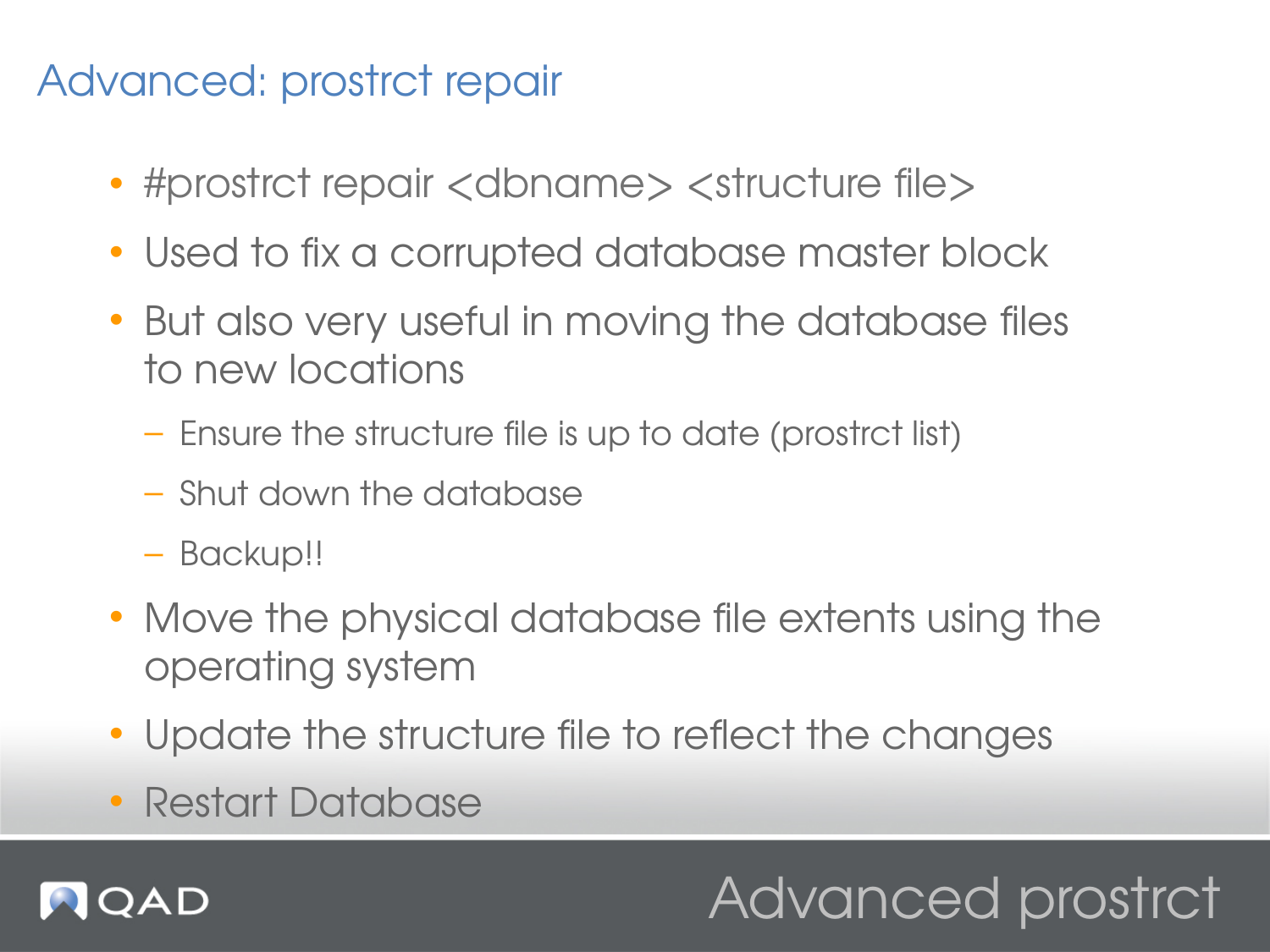

Advanced: prostrct repair
#prostrct repair <dbname> <structure file>
Used to fix a corrupted database master block
But also very useful in moving the database files to new locations
Ensure the structure file is up to date (prostrct list)
Shut down the database
Backup!!
Move the physical database file extents using the operating system
Update the structure file to reflect the changes
Restart Database

# Advanced prostrct